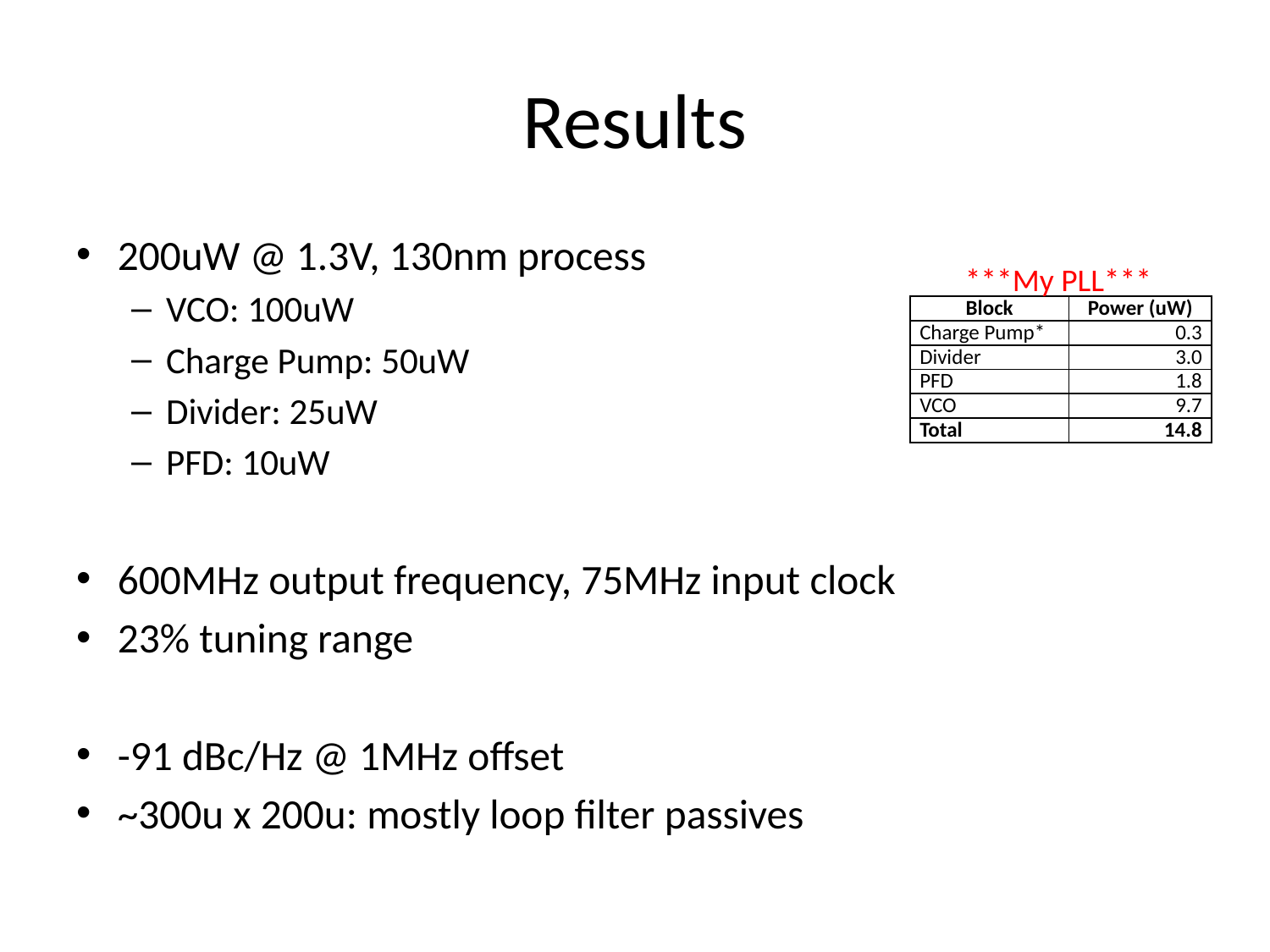

# Results
200uW @ 1.3V, 130nm process
VCO: 100uW
Charge Pump: 50uW
Divider: 25uW
PFD: 10uW

600MHz output frequency, 75MHz input clock
23% tuning range

-91 dBc/Hz @ 1MHz offset
~300u x 200u: mostly loop filter passives

***My PLL***
| Block | Power (uW) |
| --- | --- |
| Charge Pump\* | 0.3 |
| Divider | 3.0 |
| PFD | 1.8 |
| VCO | 9.7 |
| Total | 14.8 |